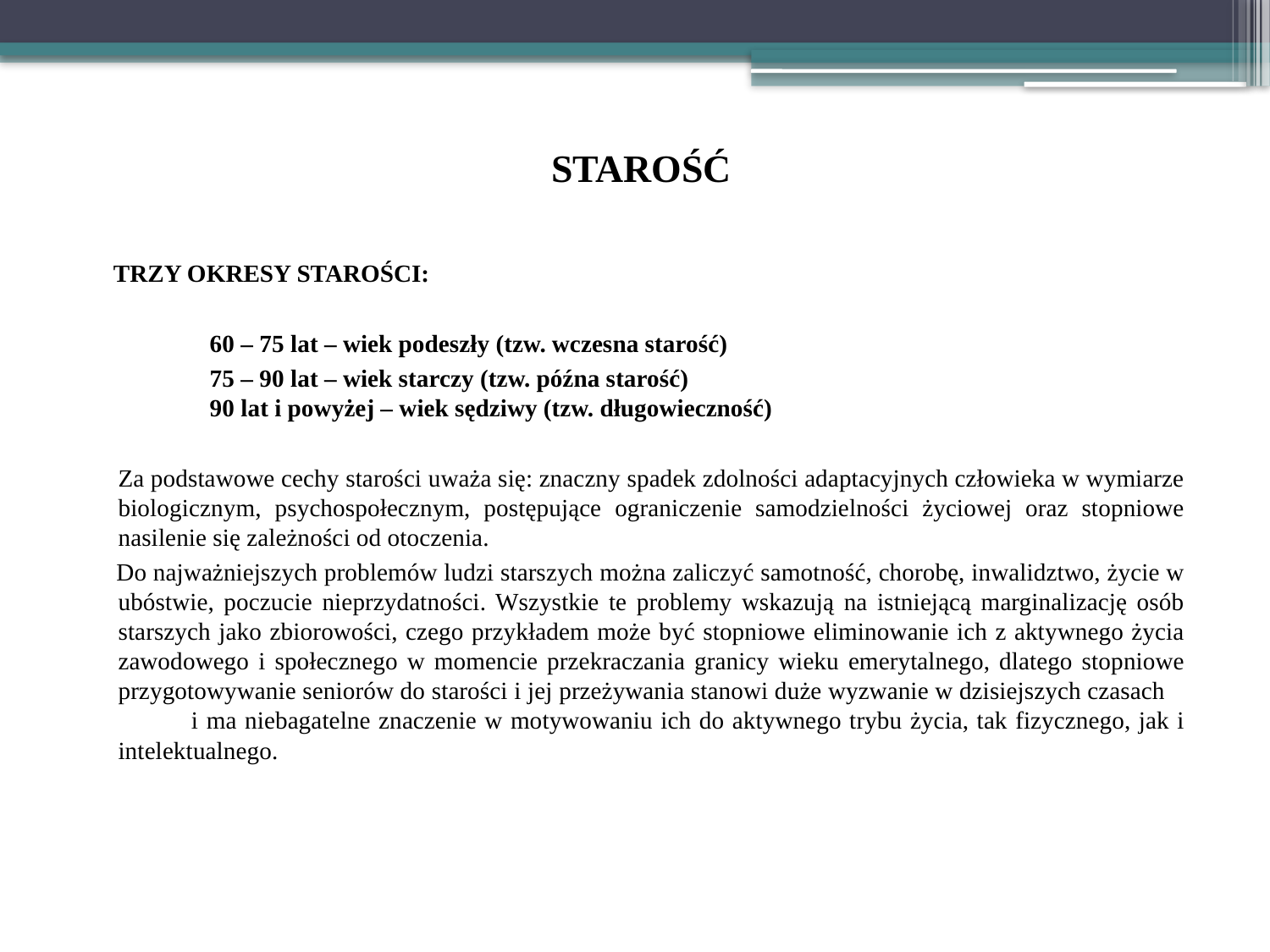

# STAROŚĆ

     TRZY OKRESY STAROŚCI:

	60 – 75 lat – wiek podeszły (tzw. wczesna starość)
	75 – 90 lat – wiek starczy (tzw. późna starość)
	90 lat i powyżej – wiek sędziwy (tzw. długowieczność)

	Za podstawowe cechy starości uważa się: znaczny spadek zdolności adaptacyjnych człowieka w wymiarze biologicznym, psychospołecznym, postępujące ograniczenie samodzielności życiowej oraz stopniowe nasilenie się zależności od otoczenia.
     Do najważniejszych problemów ludzi starszych można zaliczyć samotność, chorobę, inwalidztwo, życie w ubóstwie, poczucie nieprzydatności. Wszystkie te problemy wskazują na istniejącą marginalizację osób starszych jako zbiorowości, czego przykładem może być stopniowe eliminowanie ich z aktywnego życia zawodowego i społecznego w momencie przekraczania granicy wieku emerytalnego, dlatego stopniowe przygotowywanie seniorów do starości i jej przeżywania stanowi duże wyzwanie w dzisiejszych czasach             i ma niebagatelne znaczenie w motywowaniu ich do aktywnego trybu życia, tak fizycznego, jak i intelektualnego.